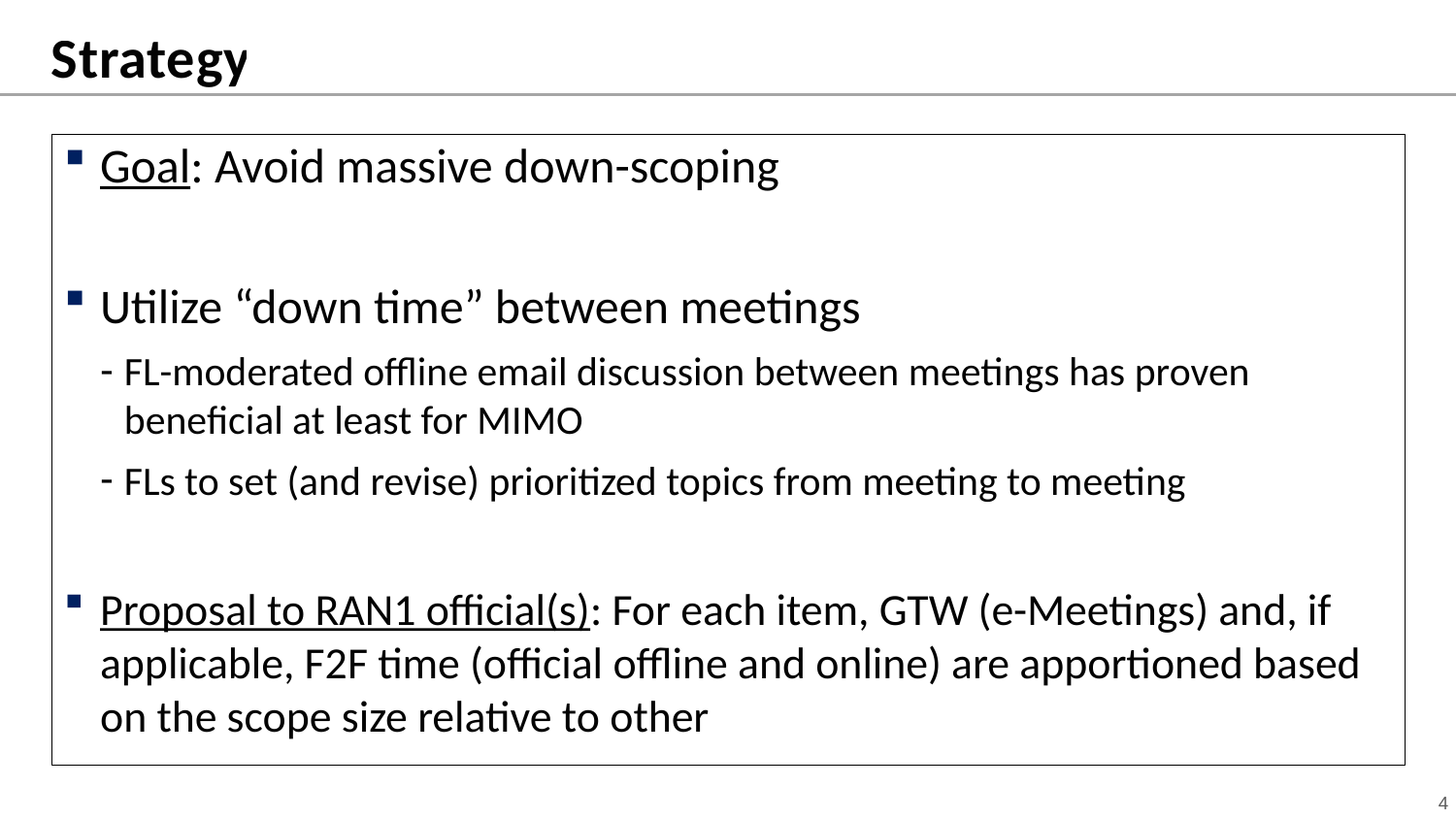

# Strategy
Goal: Avoid massive down-scoping

Utilize “down time” between meetings
FL-moderated offline email discussion between meetings has proven beneficial at least for MIMO
FLs to set (and revise) prioritized topics from meeting to meeting

Proposal to RAN1 official(s): For each item, GTW (e-Meetings) and, if applicable, F2F time (official offline and online) are apportioned based on the scope size relative to other